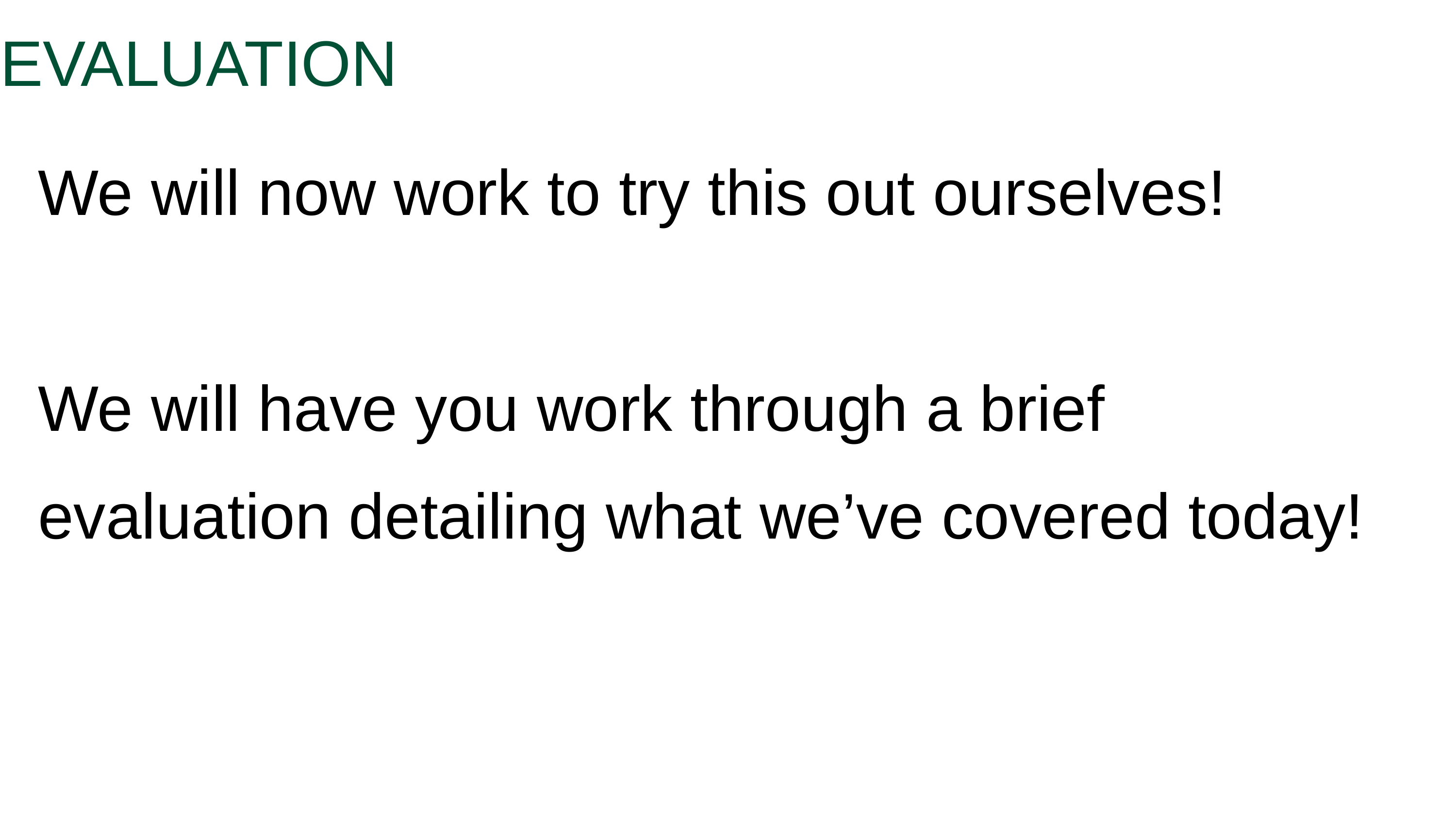

EVALUATION
We will now work to try this out ourselves!

We will have you work through a brief evaluation detailing what we’ve covered today!